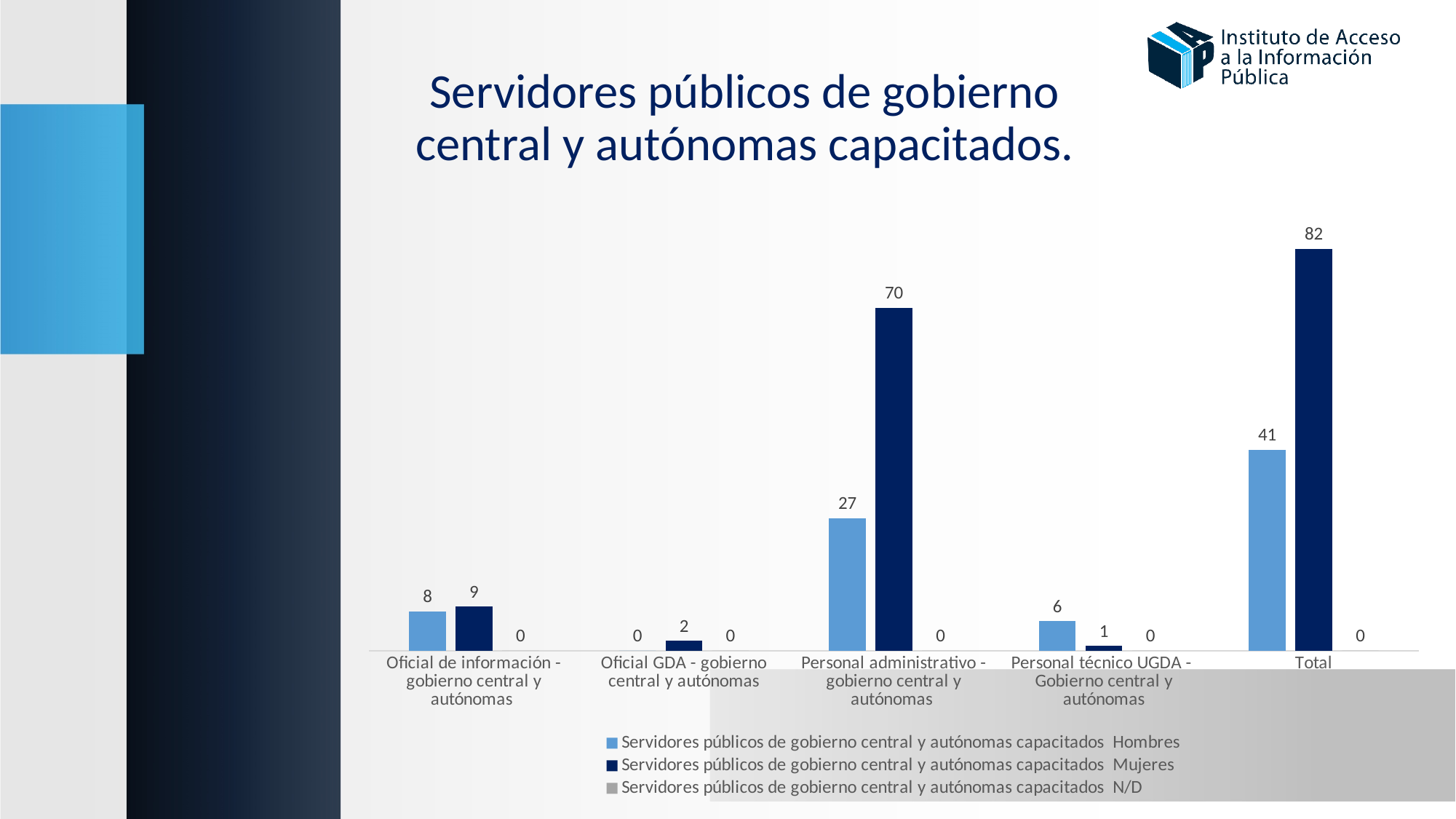

Servidores públicos de gobierno central y autónomas capacitados.

### Chart

| Category | Servidores públicos de gobierno central y autónomas capacitados  | Servidores públicos de gobierno central y autónomas capacitados  | Servidores públicos de gobierno central y autónomas capacitados  |
|---|---|---|---|
| Oficial de información - gobierno central y autónomas  | 8.0 | 9.0 | 0.0 |
| Oficial GDA - gobierno central y autónomas | 0.0 | 2.0 | 0.0 |
| Personal administrativo - gobierno central y autónomas  | 27.0 | 70.0 | 0.0 |
| Personal técnico UGDA -  Gobierno central y autónomas | 6.0 | 1.0 | 0.0 |
| Total | 41.0 | 82.0 | 0.0 |